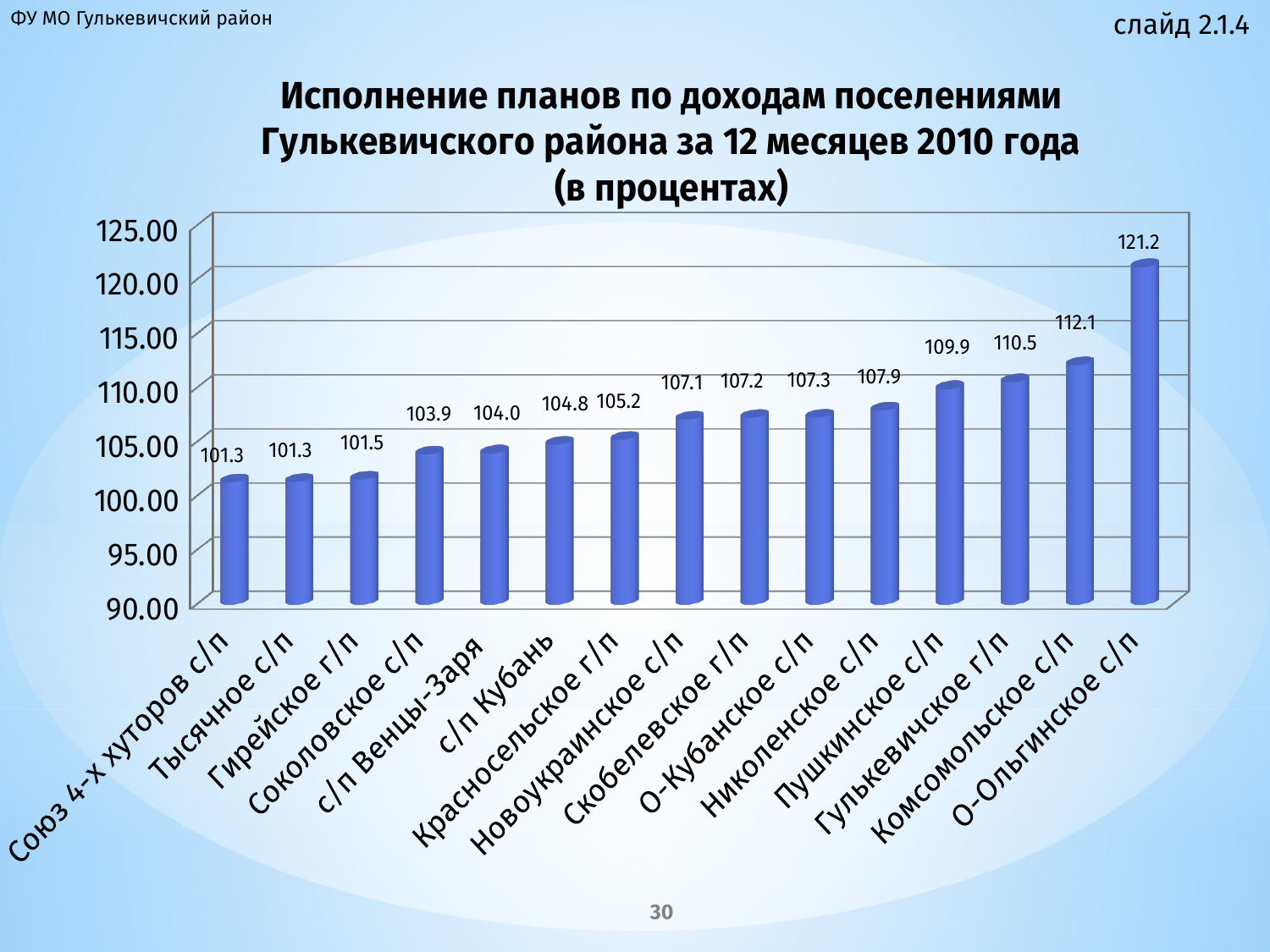

слайд 2.1.4
ФУ МО Гулькевичский район

[unsupported chart]

30